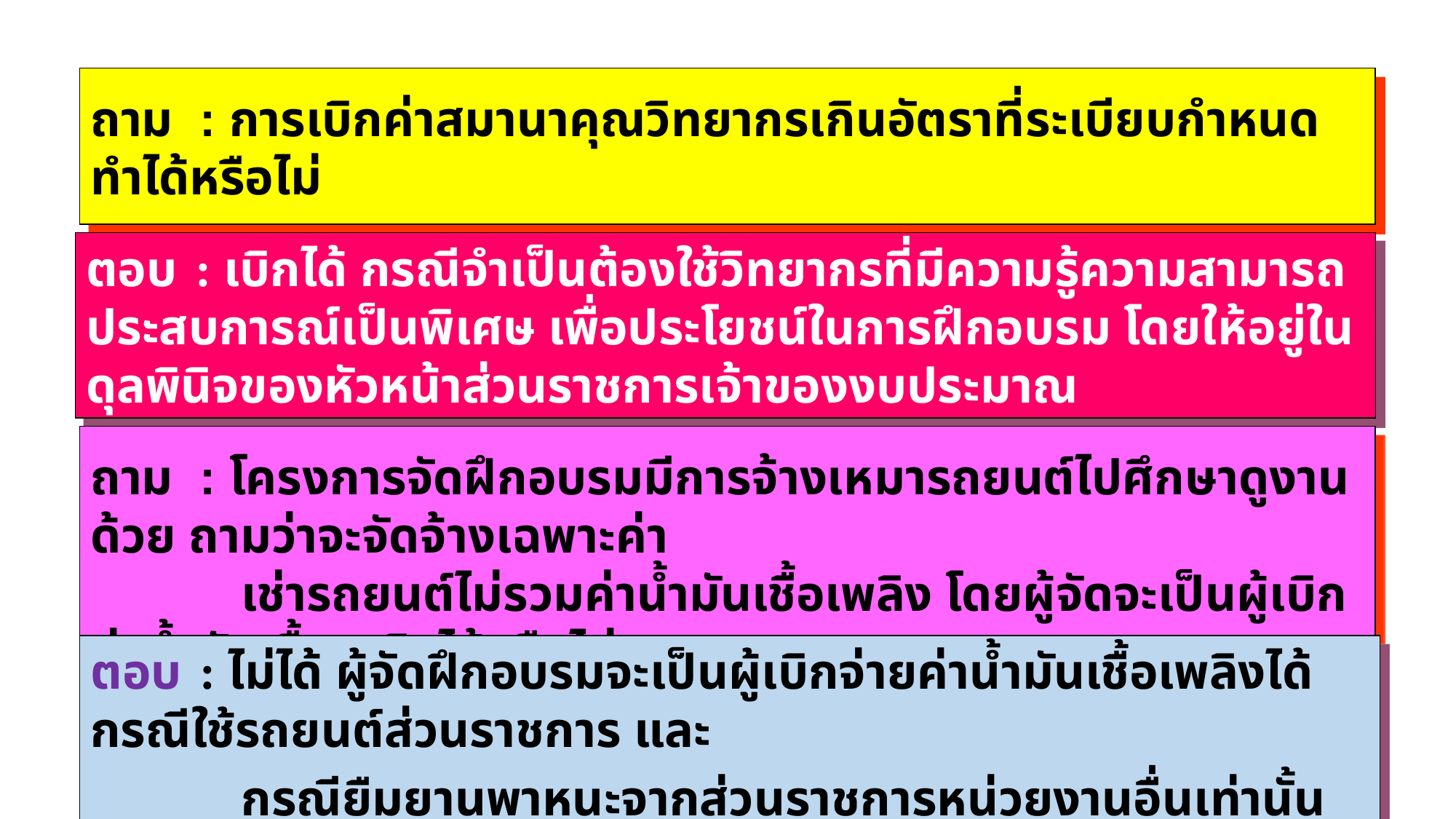

ถาม	: การเบิกค่าสมานาคุณวิทยากรเกินอัตราที่ระเบียบกำหนด ทำได้หรือไม่

ตอบ	: เบิกได้ กรณีจำเป็นต้องใช้วิทยากรที่มีความรู้ความสามารถ ประสบการณ์เป็นพิเศษ เพื่อประโยชน์ในการฝึกอบรม โดยให้อยู่ในดุลพินิจของหัวหน้าส่วนราชการเจ้าของงบประมาณ

ถาม	: โครงการจัดฝึกอบรมมีการจ้างเหมารถยนต์ไปศึกษาดูงานด้วย ถามว่าจะจัดจ้างเฉพาะค่า
            เช่ารถยนต์ไม่รวมค่าน้ำมันเชื้อเพลิง โดยผู้จัดจะเป็นผู้เบิกค่าน้ำมันเชื้อเพลิงได้หรือไม่
ตอบ	: ไม่ได้ ผู้จัดฝึกอบรมจะเป็นผู้เบิกจ่ายค่าน้ำมันเชื้อเพลิงได้กรณีใช้รถยนต์ส่วนราชการ และ
            กรณียืมยานพาหนะจากส่วนราชการหน่วยงานอื่นเท่านั้น